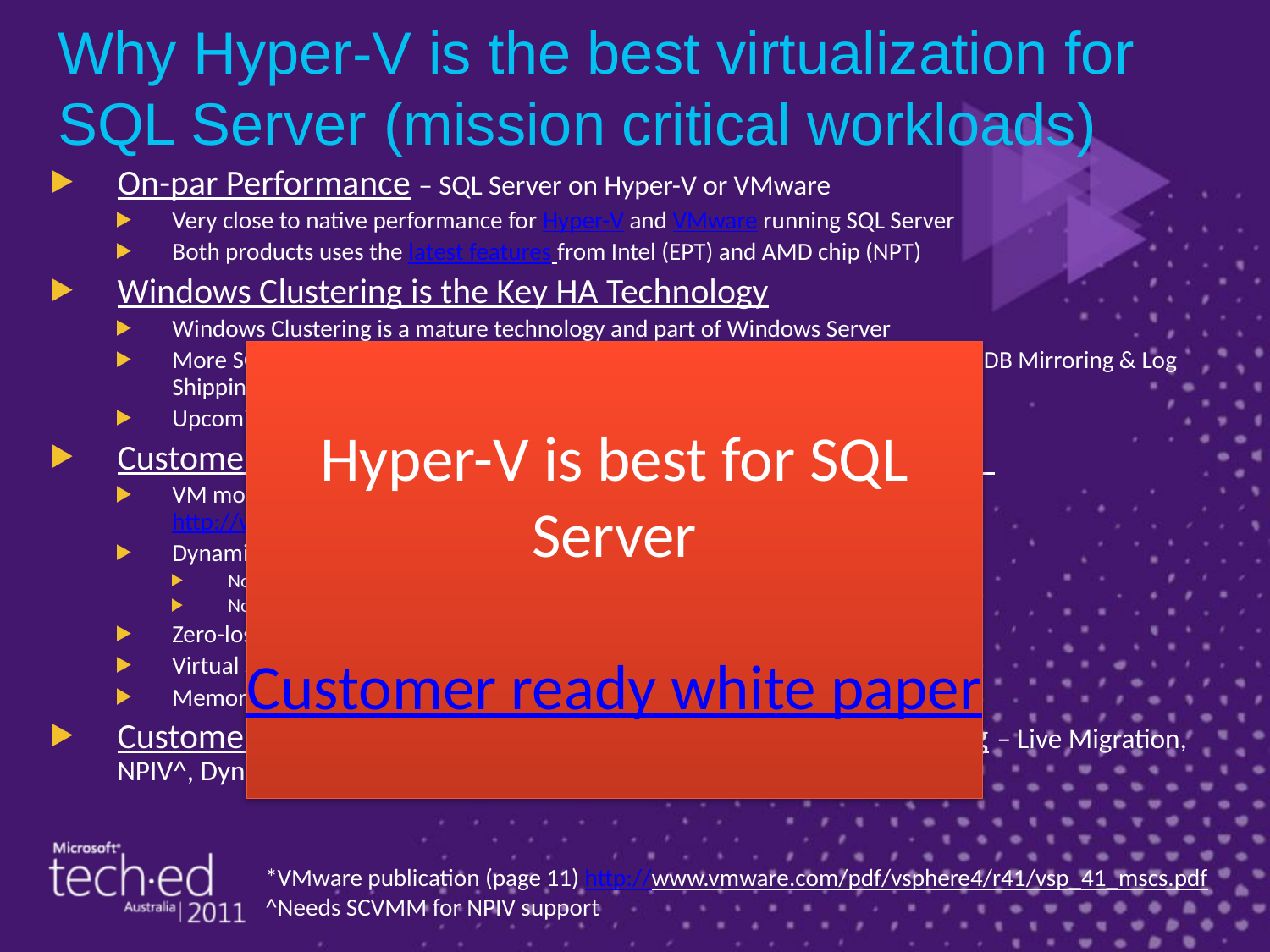

# Why Hyper-V is the best virtualization for SQL Server (mission critical workloads)
On-par Performance – SQL Server on Hyper-V or VMware
Very close to native performance for Hyper-V and VMware running SQL Server
Both products uses the latest features from Intel (EPT) and AMD chip (NPT)
Windows Clustering is the Key HA Technology
Windows Clustering is a mature technology and part of Windows Server
More SQL Server customers implemented Failover Clustering for SQL Server over DB Mirroring & Log Shipping (especially in high-end mission critical SQL Server applications)
Upcoming SQL Server “Denali” HA (AlwaysOn) make use of Windows Clustering
Customers Lose Key VMware Features in Failover Clustering*
VM mobility: No vMotion (Key reason to virtualize http://www.vmware.com/virtualization/why-virtualize.html )
Dynamic Resource Allocation:
No automation level for VMware DRS (Dynamic Resource Scheduling)
No Virtual Machine Restart Priority
Zero-loss: No VMware Fault Tolerance
Virtual SAN: No N-Port ID virtualization (NPIV)
Memory overcommit not recommended
Customers Retain ALL Hyper-V Features in Failover Clustering – Live Migration, NPIV^, Dynamic Memory, Mixed Guest/Host Clustering, and many more

Hyper-V is best for SQL Server

Customer ready white paper

*VMware publication (page 11) http://www.vmware.com/pdf/vsphere4/r41/vsp_41_mscs.pdf
^Needs SCVMM for NPIV support